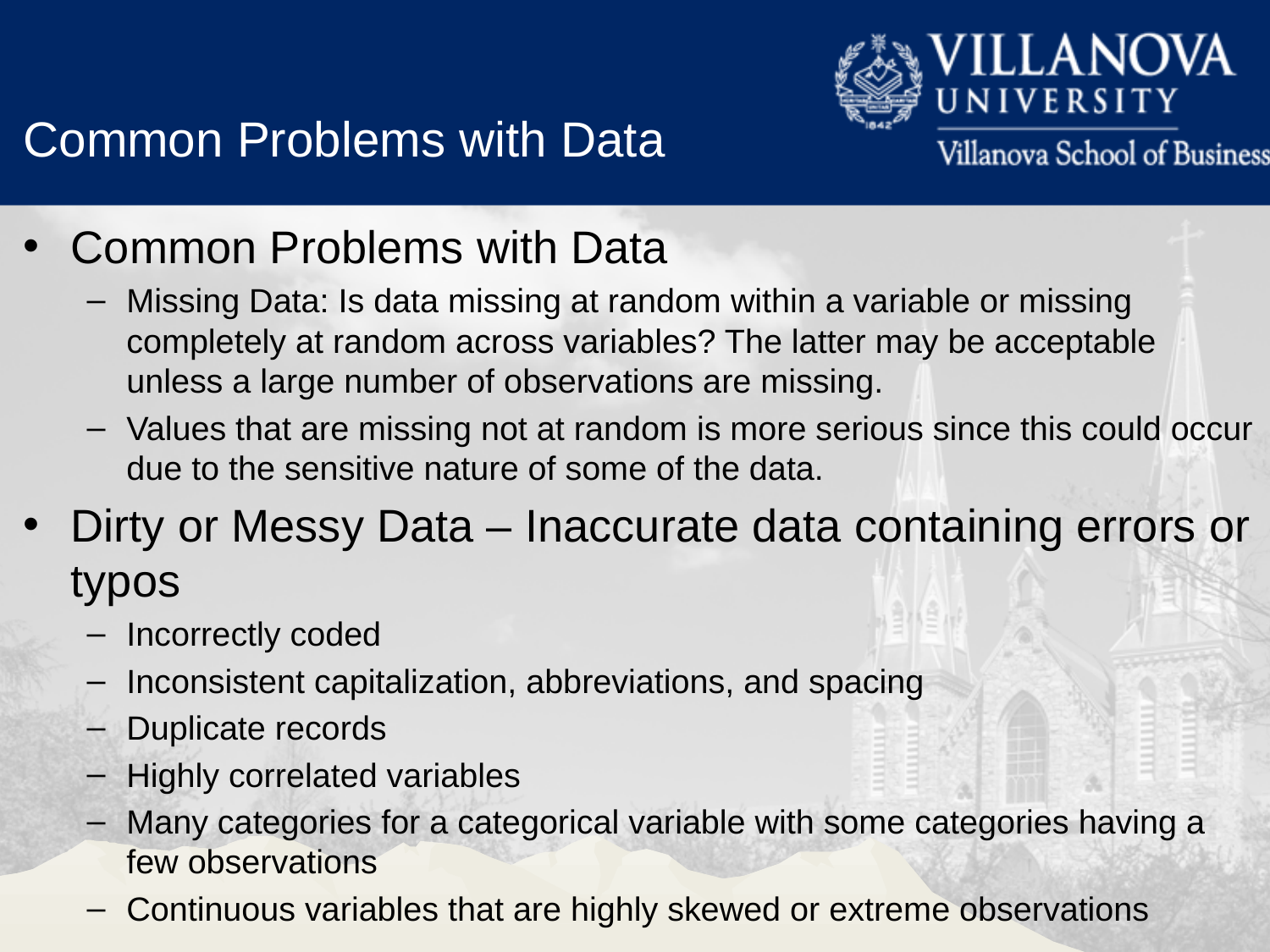

Common Problems with Data
Common Problems with Data
Missing Data: Is data missing at random within a variable or missing completely at random across variables? The latter may be acceptable unless a large number of observations are missing.
Values that are missing not at random is more serious since this could occur due to the sensitive nature of some of the data.
Dirty or Messy Data – Inaccurate data containing errors or typos
Incorrectly coded
Inconsistent capitalization, abbreviations, and spacing
Duplicate records
Highly correlated variables
Many categories for a categorical variable with some categories having a few observations
Continuous variables that are highly skewed or extreme observations